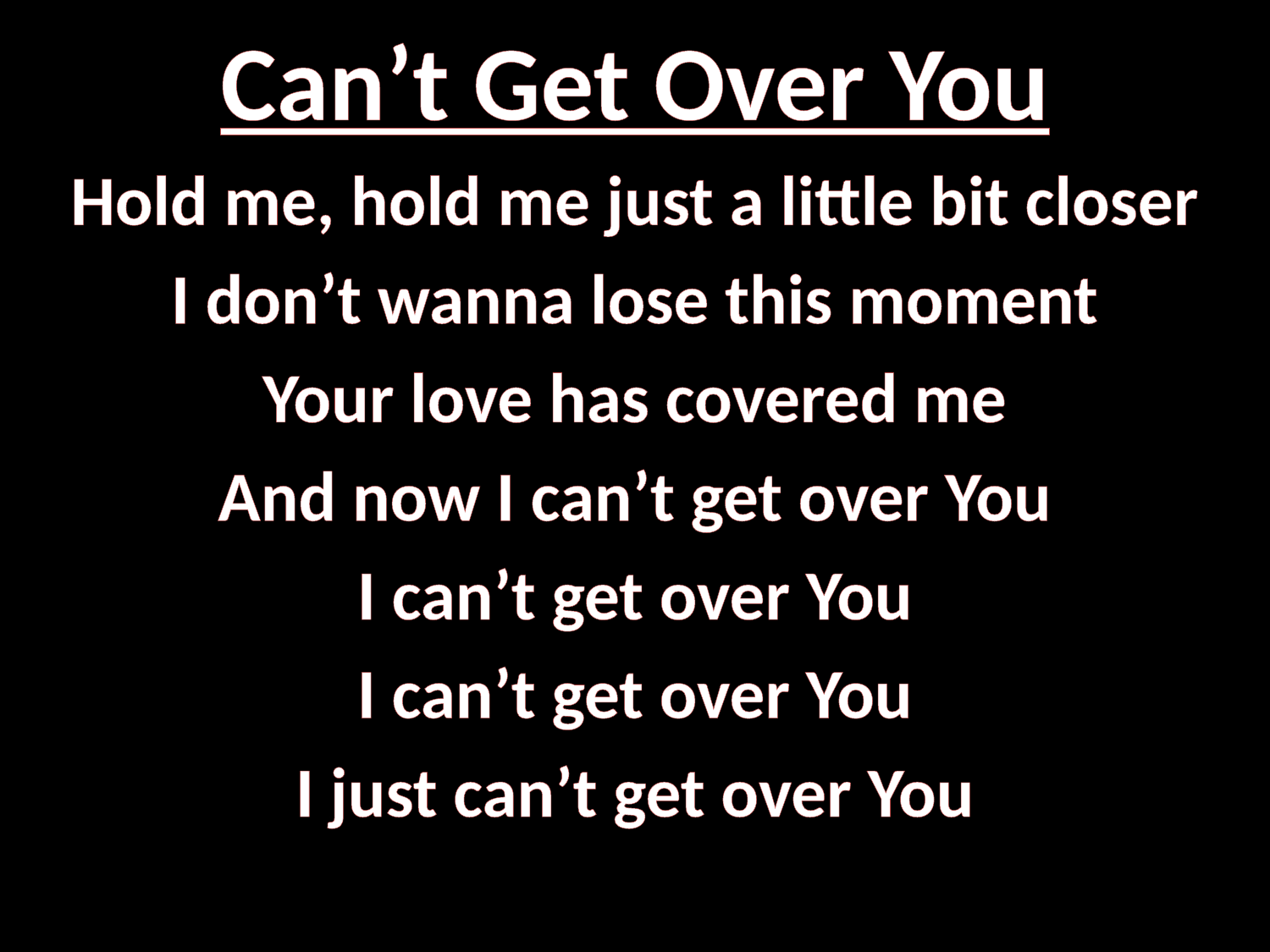

# Can’t Get Over You
Hold me, hold me just a little bit closer
I don’t wanna lose this moment
Your love has covered me
And now I can’t get over You
I can’t get over You
I can’t get over You
I just can’t get over You